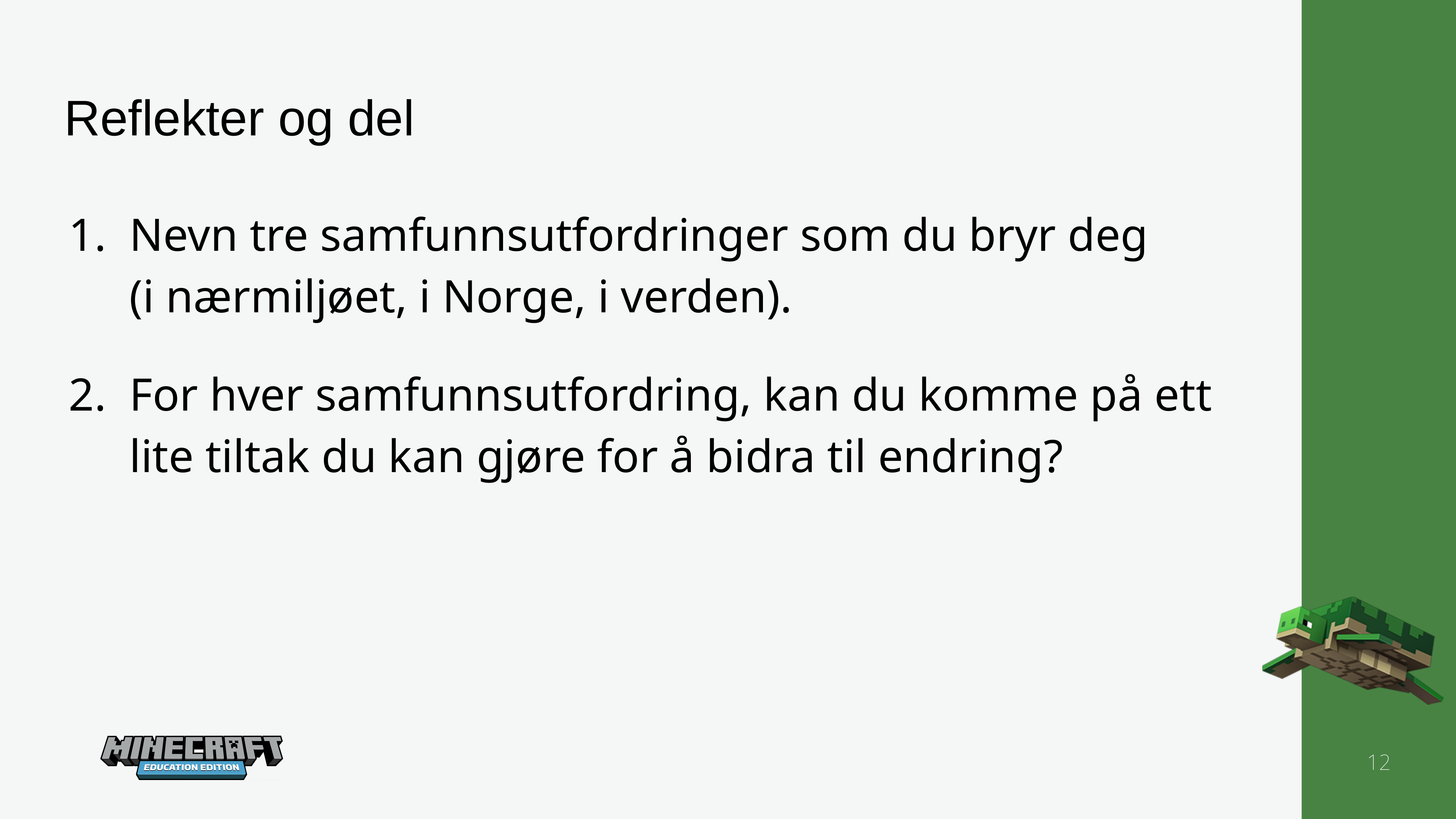

Reflekter og del
Nevn tre samfunnsutfordringer som du bryr deg
(i nærmiljøet, i Norge, i verden).
For hver samfunnsutfordring, kan du komme på ett lite tiltak du kan gjøre for å bidra til endring?
12